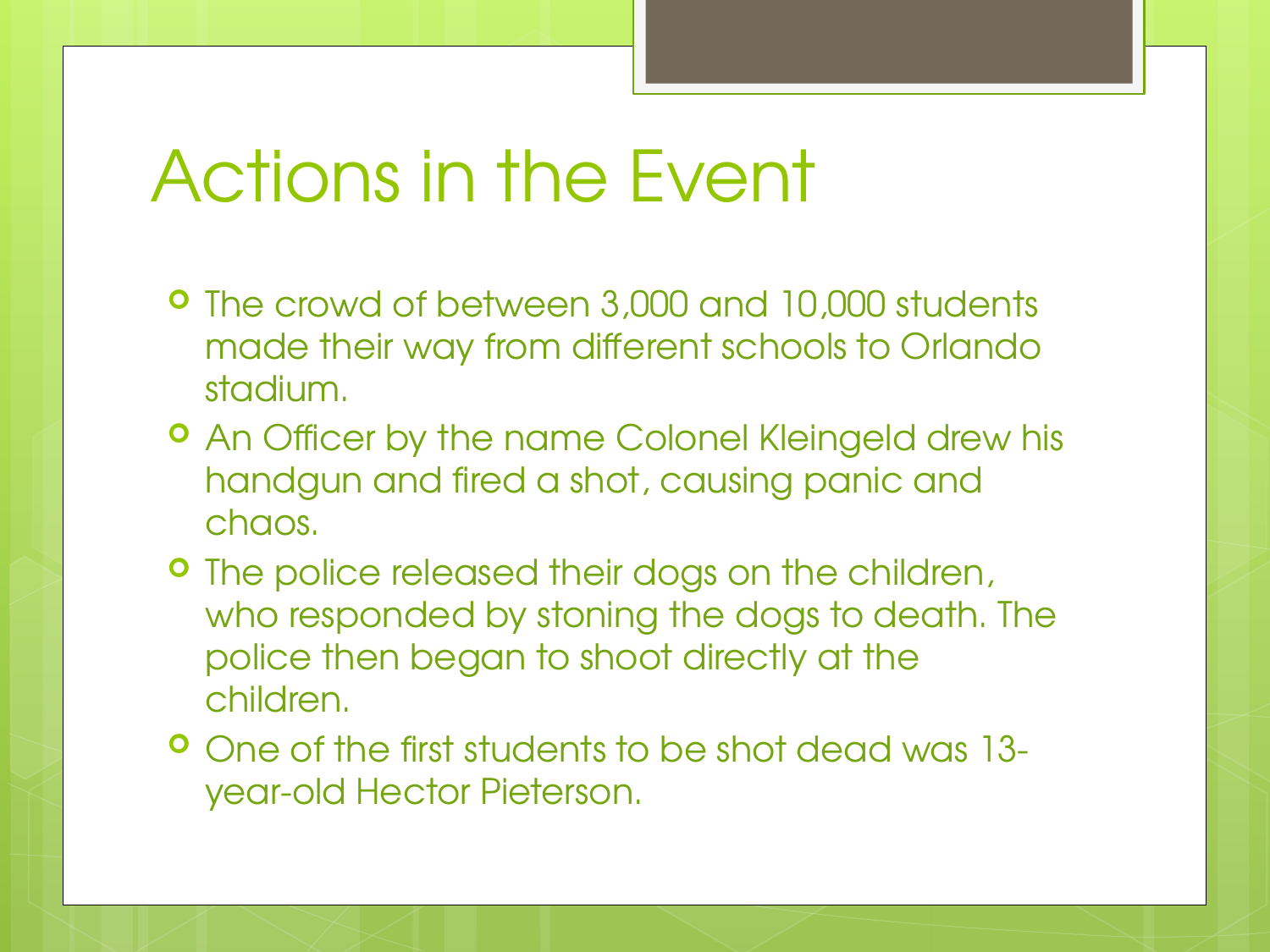

# Actions in the Event
The crowd of between 3,000 and 10,000 students made their way from different schools to Orlando stadium.
An Officer by the name Colonel Kleingeld drew his handgun and fired a shot, causing panic and chaos.
The police released their dogs on the children, who responded by stoning the dogs to death. The police then began to shoot directly at the children.
One of the first students to be shot dead was 13-year-old Hector Pieterson.